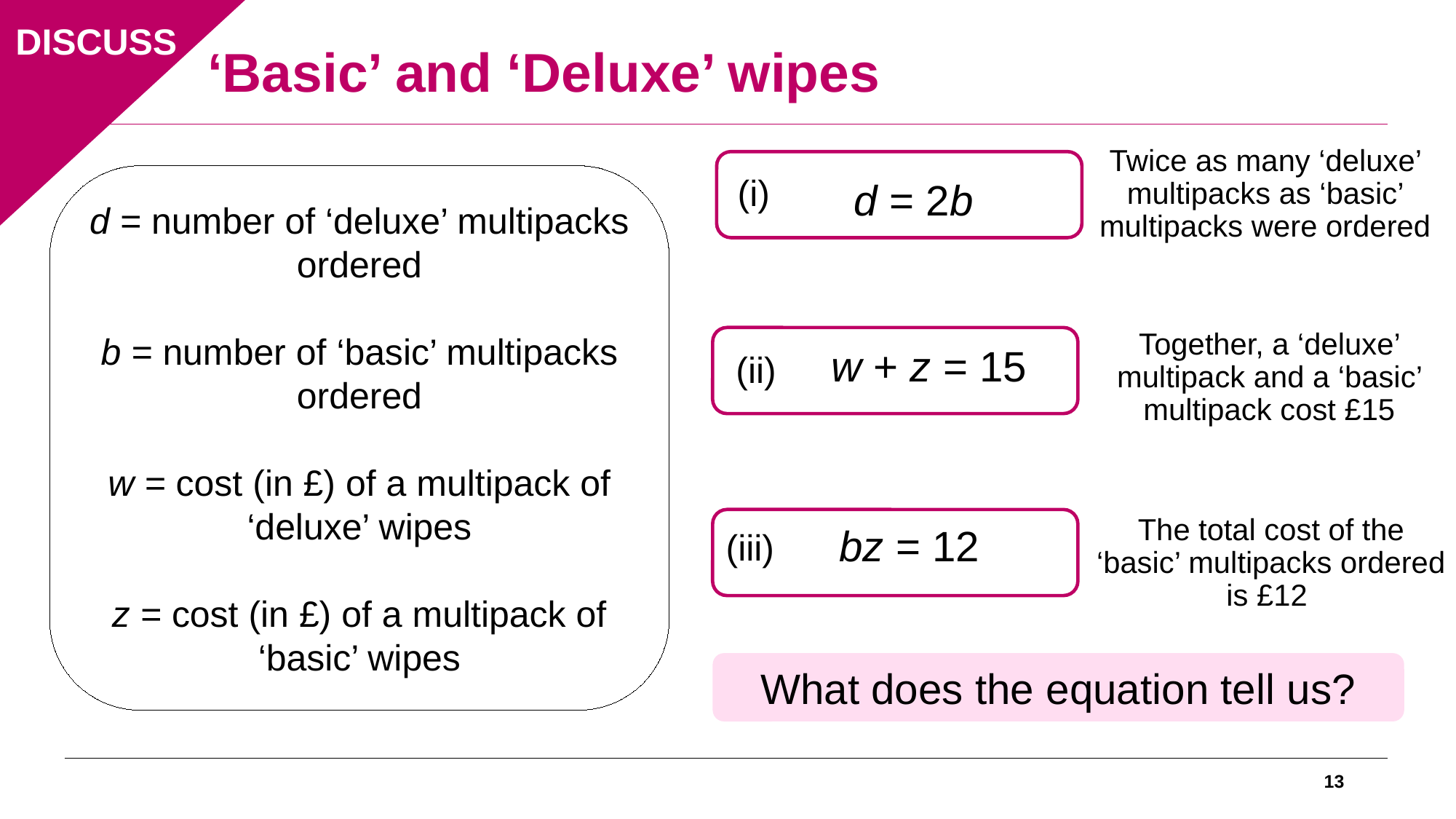

DISCUSS
‘Basic’ and ‘Deluxe’ wipes
Twice as many ‘deluxe’ multipacks as ‘basic’ multipacks were ordered

(i)
d = number of ‘deluxe’ multipacks
ordered
b = number of ‘basic’ multipacks
ordered
w = cost (in £) of a multipack of ‘deluxe’ wipes
z = cost (in £) of a multipack of ‘basic’ wipes
d = 2b
Together, a ‘deluxe’ multipack and a ‘basic’ multipack cost £15

w + z = 15
(ii)
The total cost of the ‘basic’ multipacks ordered is £12

(iii)
bz = 12
What does the equation tell us?
13